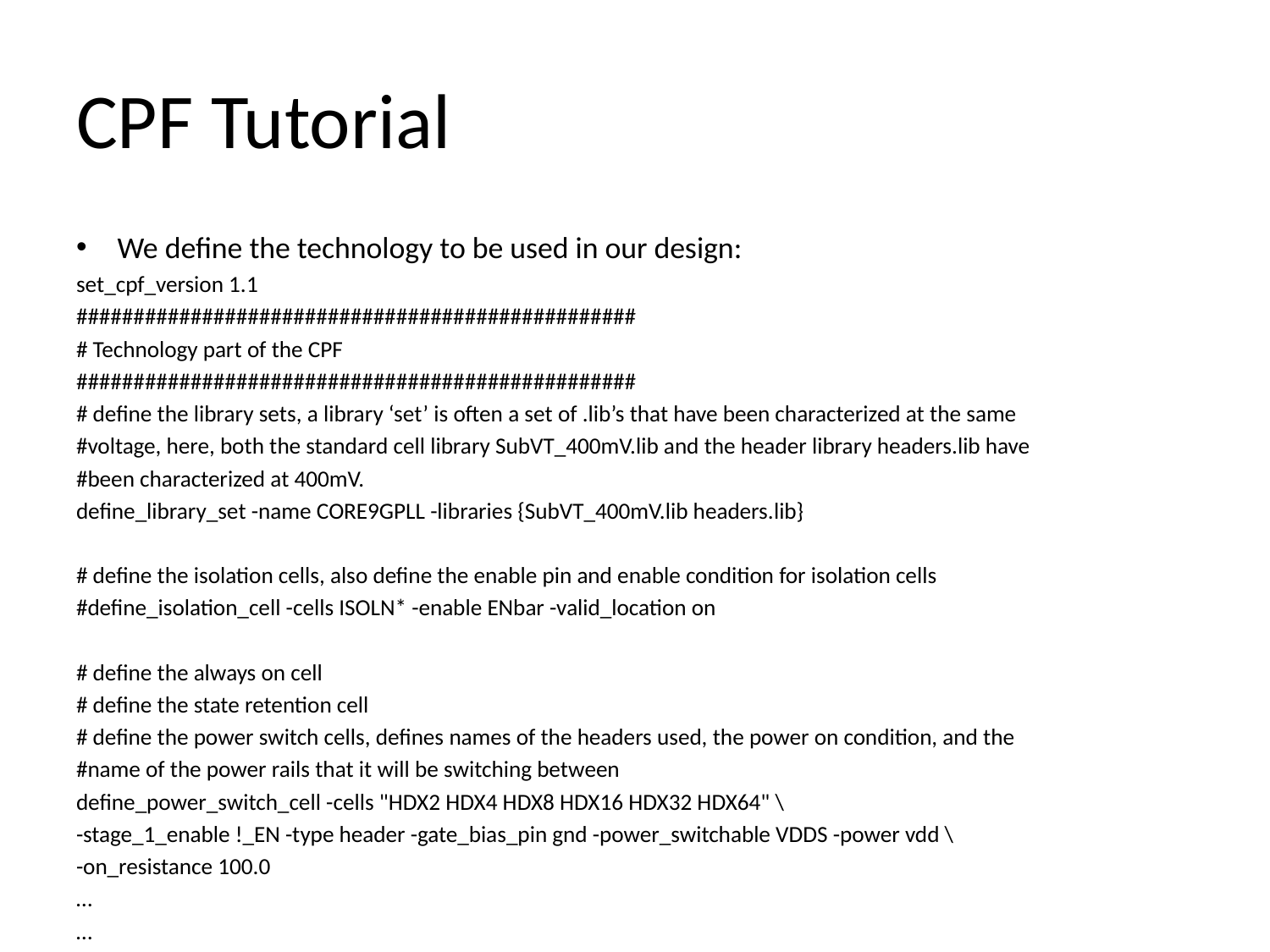

# CPF Tutorial
We define the technology to be used in our design:
set_cpf_version 1.1
#################################################
# Technology part of the CPF
#################################################
# define the library sets, a library ‘set’ is often a set of .lib’s that have been characterized at the same
#voltage, here, both the standard cell library SubVT_400mV.lib and the header library headers.lib have
#been characterized at 400mV.
define_library_set -name CORE9GPLL -libraries {SubVT_400mV.lib headers.lib}

# define the isolation cells, also define the enable pin and enable condition for isolation cells
#define_isolation_cell -cells ISOLN* -enable ENbar -valid_location on

# define the always on cell
# define the state retention cell
# define the power switch cells, defines names of the headers used, the power on condition, and the
#name of the power rails that it will be switching between
define_power_switch_cell -cells "HDX2 HDX4 HDX8 HDX16 HDX32 HDX64" \
-stage_1_enable !_EN -type header -gate_bias_pin gnd -power_switchable VDDS -power vdd \
-on_resistance 100.0
…
…